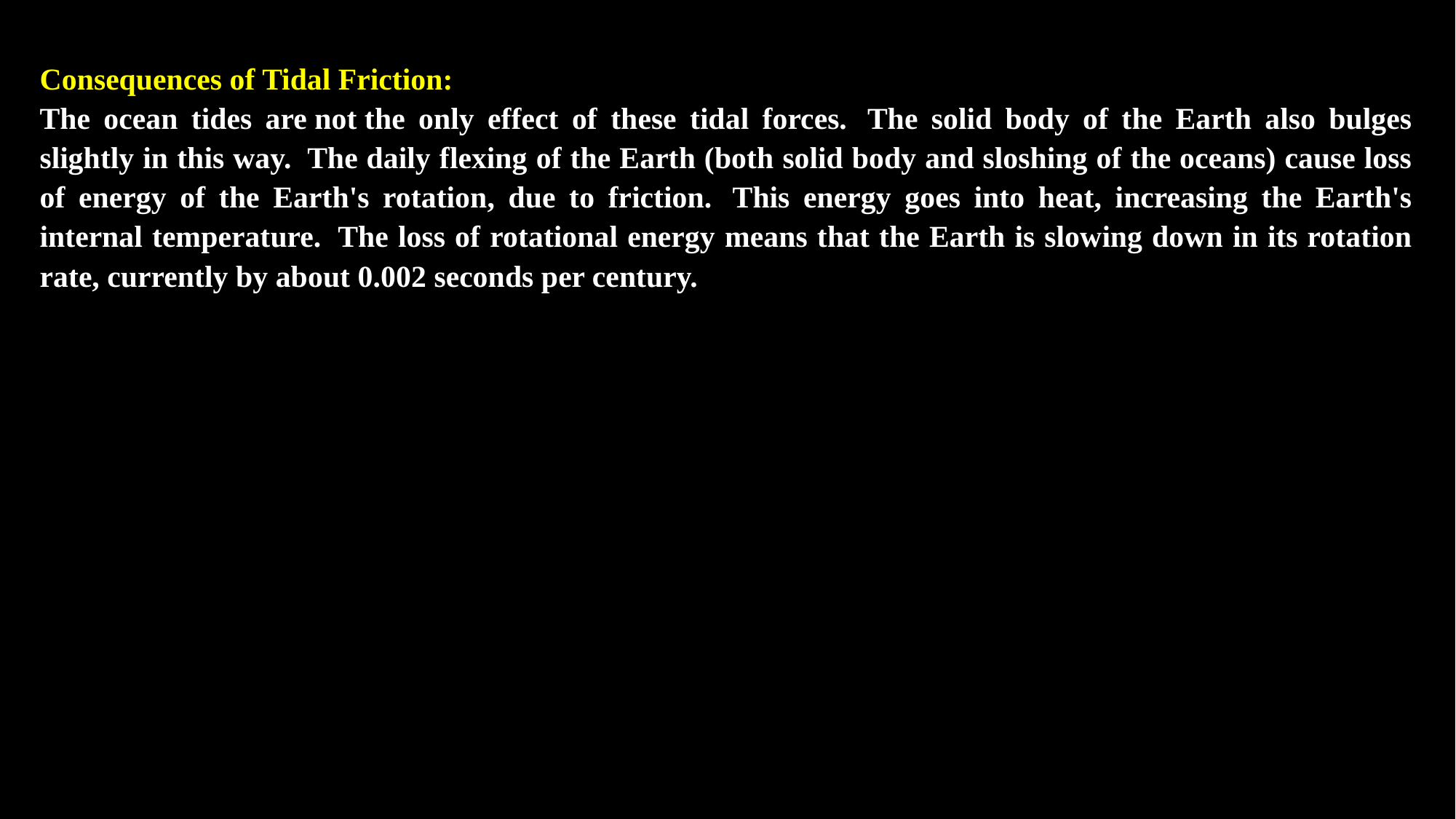

Consequences of Tidal Friction:
The ocean tides are not the only effect of these tidal forces.  The solid body of the Earth also bulges slightly in this way.  The daily flexing of the Earth (both solid body and sloshing of the oceans) cause loss of energy of the Earth's rotation, due to friction.  This energy goes into heat, increasing the Earth's internal temperature.  The loss of rotational energy means that the Earth is slowing down in its rotation rate, currently by about 0.002 seconds per century.